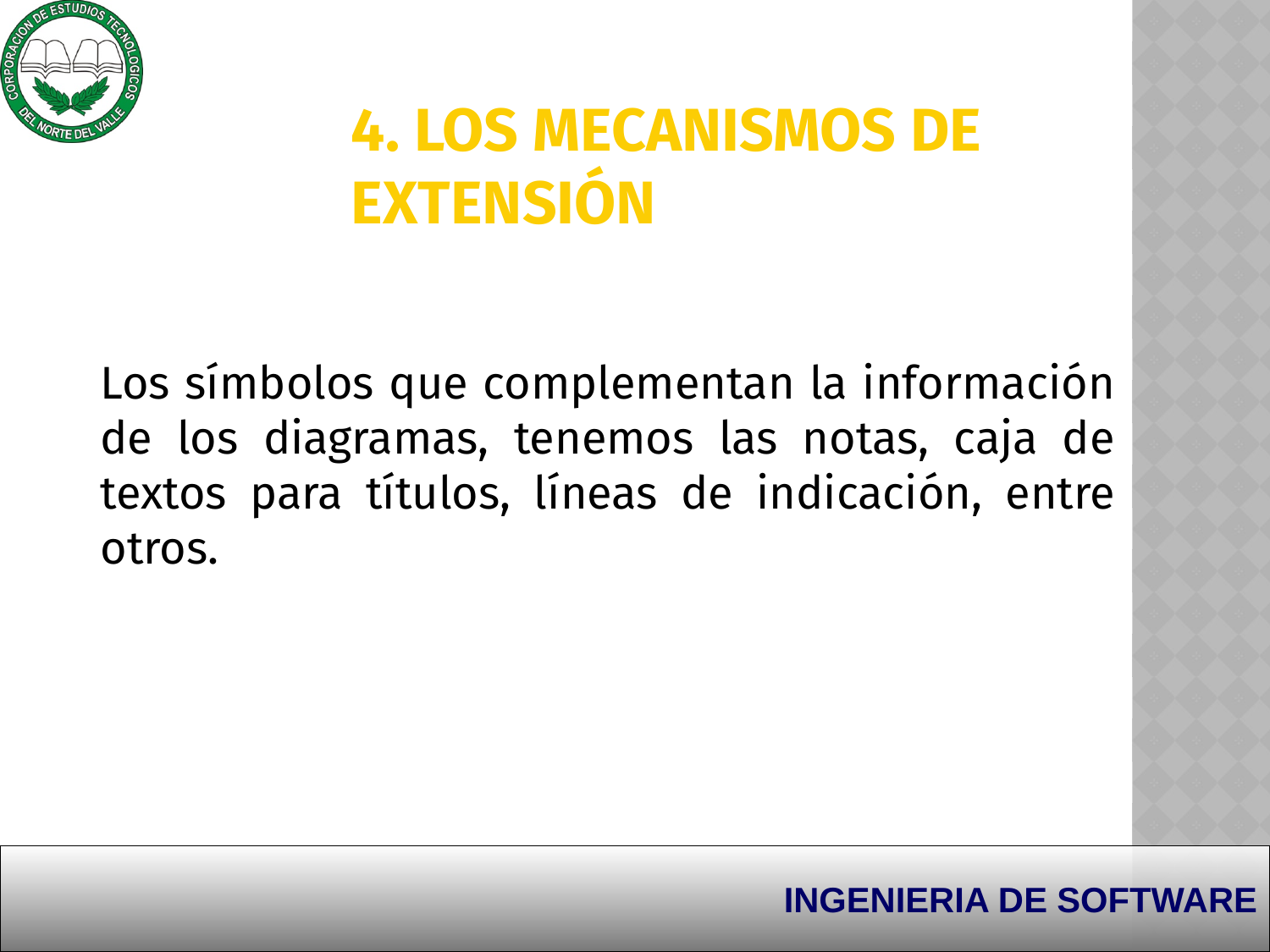

# 4. Los Mecanismos de Extensión
	Los símbolos que complementan la información de los diagramas, tenemos las notas, caja de textos para títulos, líneas de indicación, entre otros.